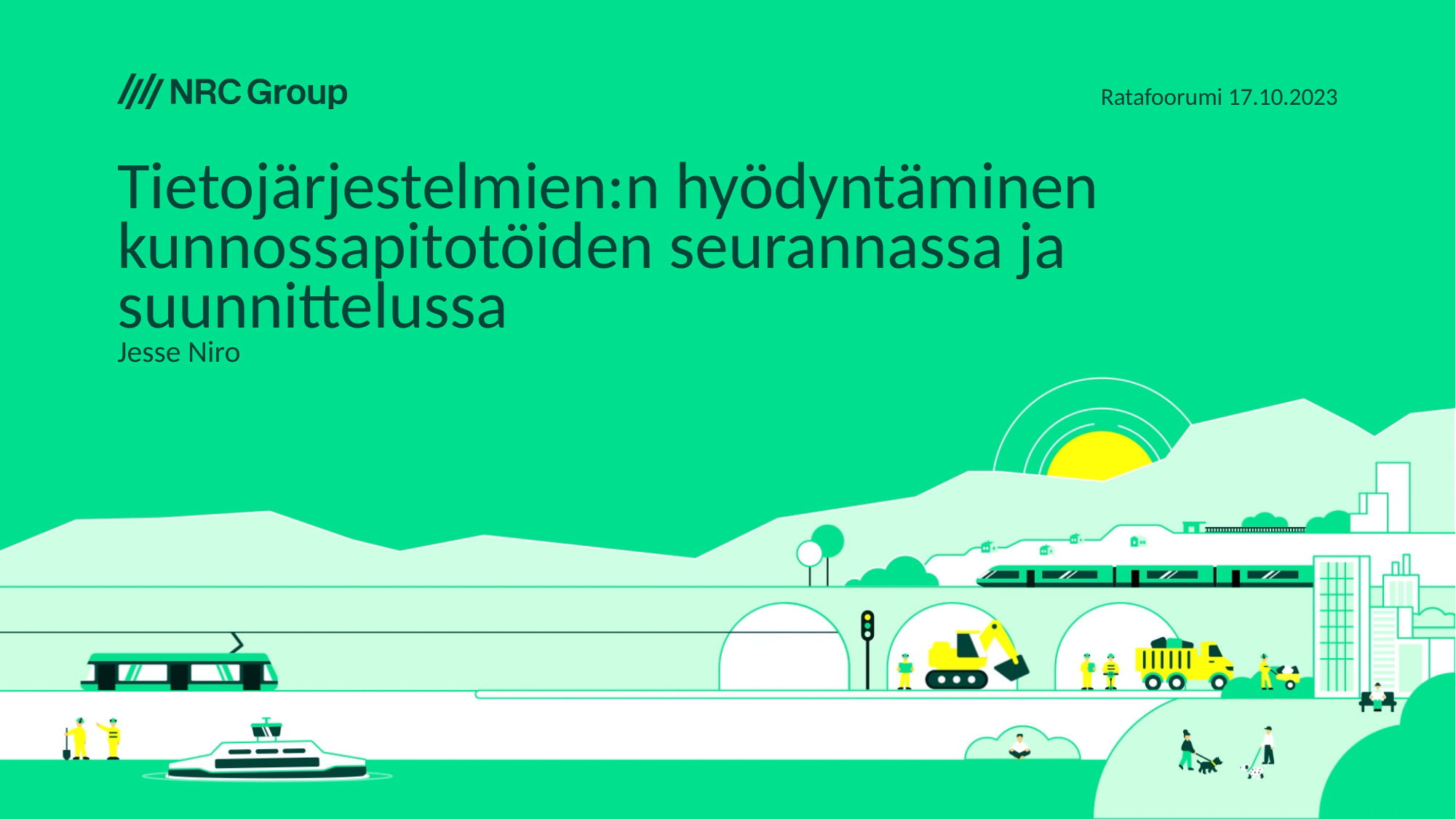

Ratafoorumi 17.10.2023
Tietojärjestelmien:n hyödyntäminen kunnossapitotöiden seurannassa ja suunnittelussa
Jesse Niro